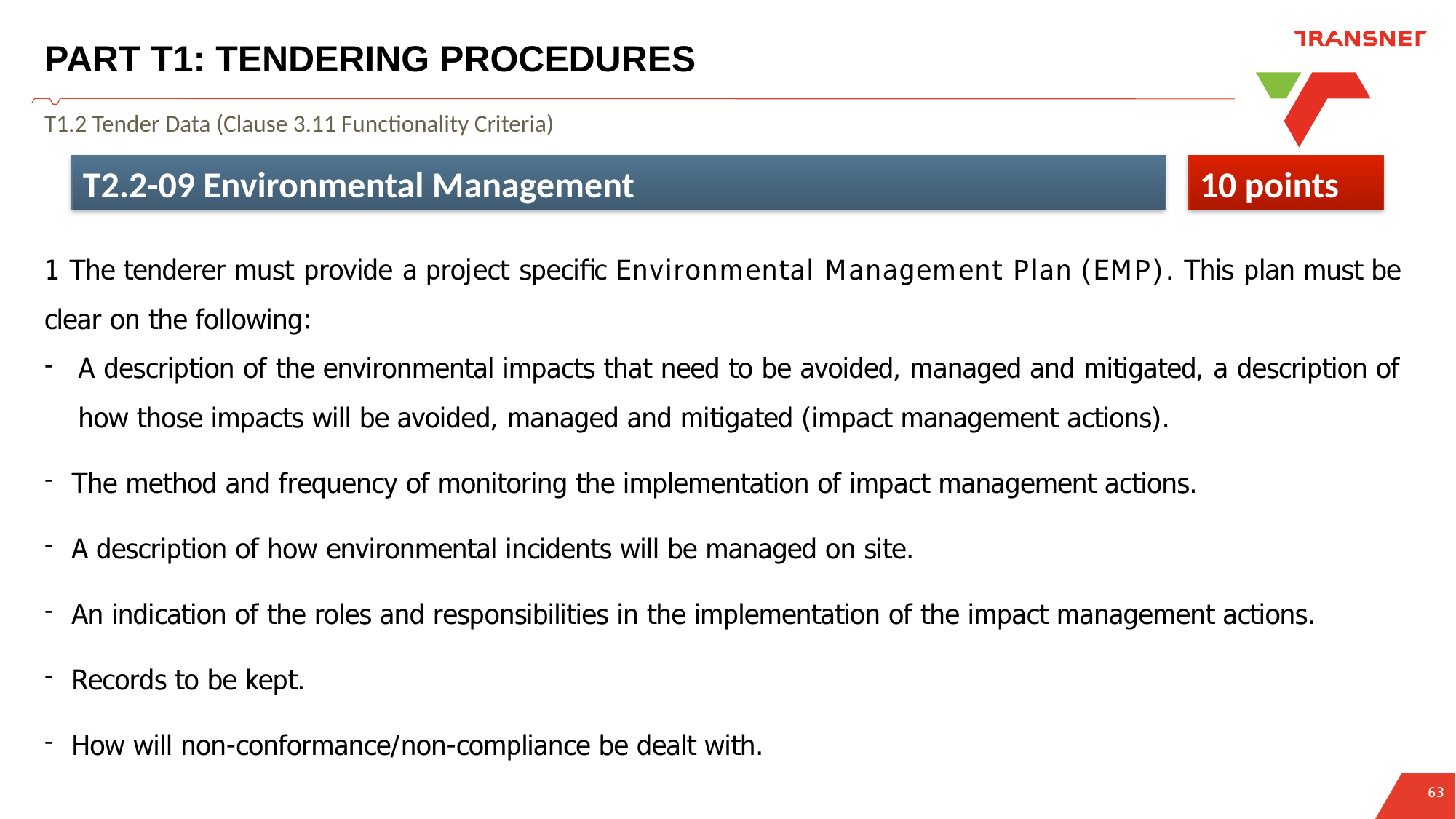

# PART T1: TENDERING PROCEDURES
T1.2 Tender Data (Clause 3.11 Functionality Criteria)
10 points
T2.2-09 Environmental Management
1 The tenderer must provide a project specific Environmental Management Plan (EMP). This plan must be clear on the following:
A description of the environmental impacts that need to be avoided, managed and mitigated, a description of how those impacts will be avoided, managed and mitigated (impact management actions).
The method and frequency of monitoring the implementation of impact management actions.
A description of how environmental incidents will be managed on site.
An indication of the roles and responsibilities in the implementation of the impact management actions.
Records to be kept.
How will non-conformance/non-compliance be dealt with.
55 points
30 points
10 points
Q&A